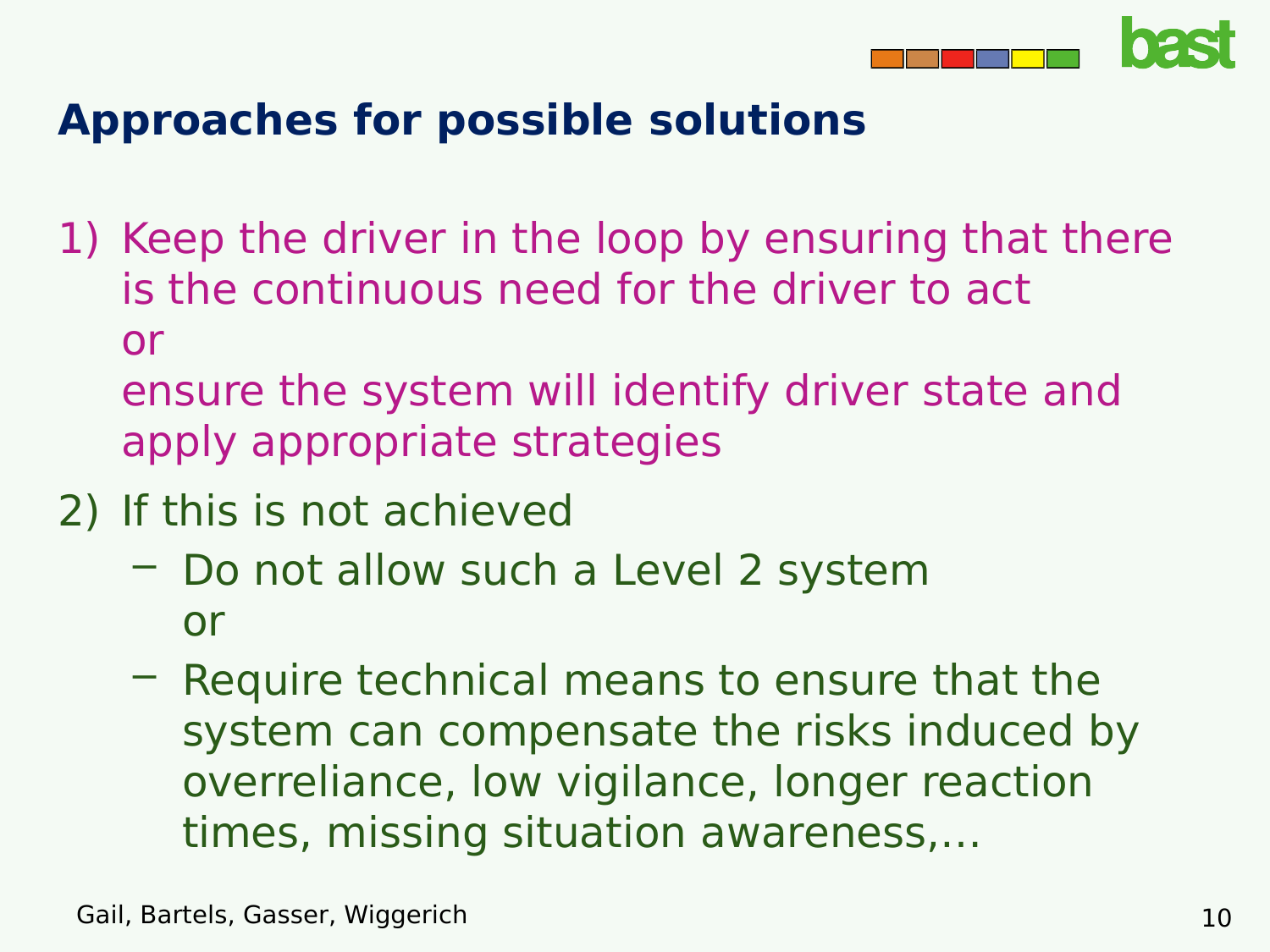

Approaches for possible solutions

Keep the driver in the loop by ensuring that there is the continuous need for the driver to act
or
ensure the system will identify driver state and apply appropriate strategies
If this is not achieved
Do not allow such a Level 2 system
or
Require technical means to ensure that the system can compensate the risks induced by overreliance, low vigilance, longer reaction times, missing situation awareness,…

Gail, Bartels, Gasser, Wiggerich
10